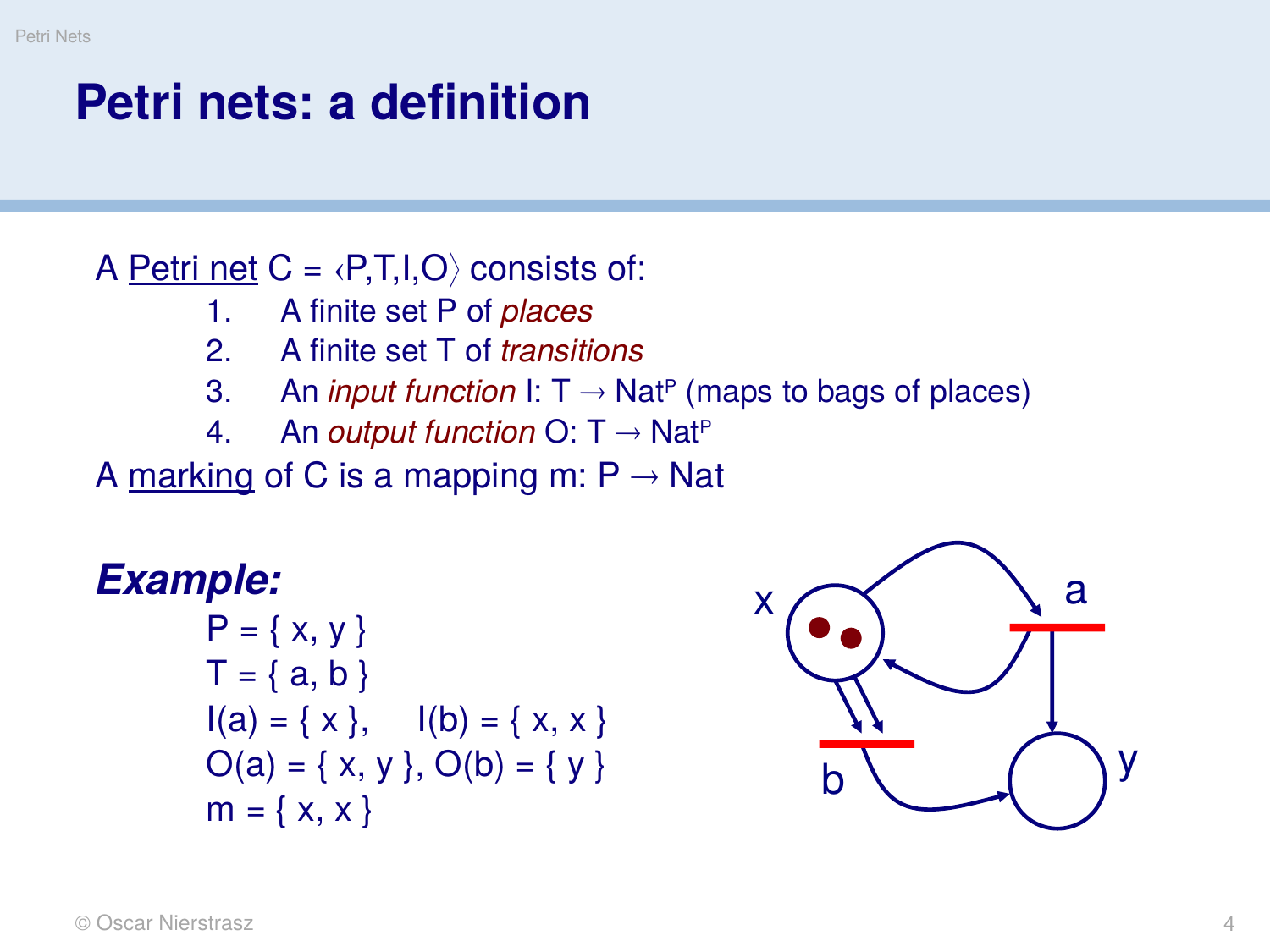

Petri Nets
# Petri nets: a definition
A Petri net C = 〈P,T,I,O〉 consists of:
A finite set P of places
A finite set T of transitions
An input function I: T → NatP (maps to bags of places)
An output function O: T → NatP
A marking of C is a mapping m: P → Nat

Example:
P = { x, y }
T = { a, b }
I(a) = { x },	 I(b) = { x, x }
O(a) = { x, y }, O(b) = { y }
m = { x, x }

a

y

b
x
© Oscar Nierstrasz
4